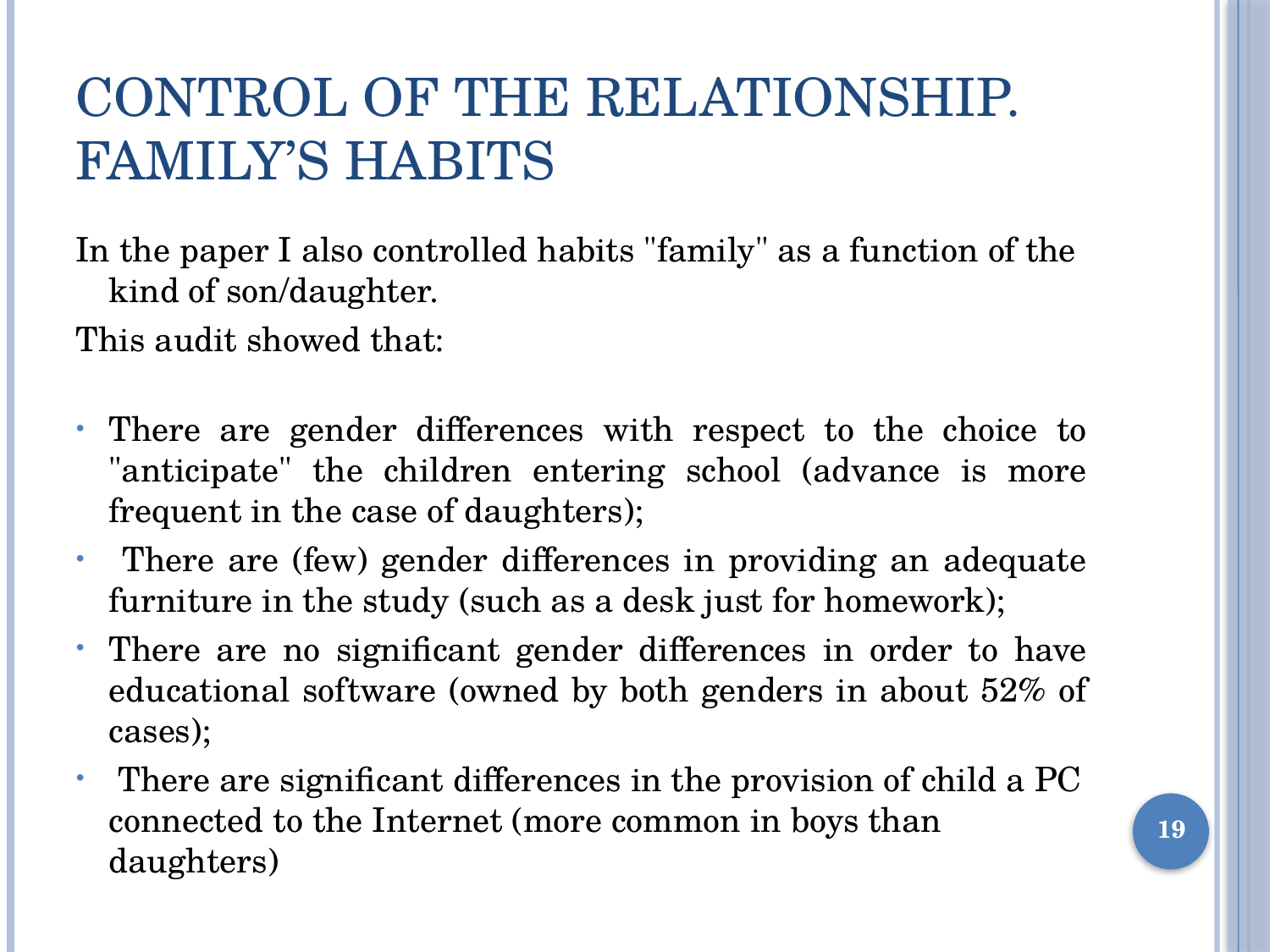

# control of the relationship. Family’s habits
In the paper I also controlled habits "family" as a function of the kind of son/daughter.
This audit showed that:
There are gender differences with respect to the choice to "anticipate" the children entering school (advance is more frequent in the case of daughters);
 There are (few) gender differences in providing an adequate furniture in the study (such as a desk just for homework);
There are no significant gender differences in order to have educational software (owned by both genders in about 52% of cases);
 There are significant differences in the provision of child a PC connected to the Internet (more common in boys than daughters)

19